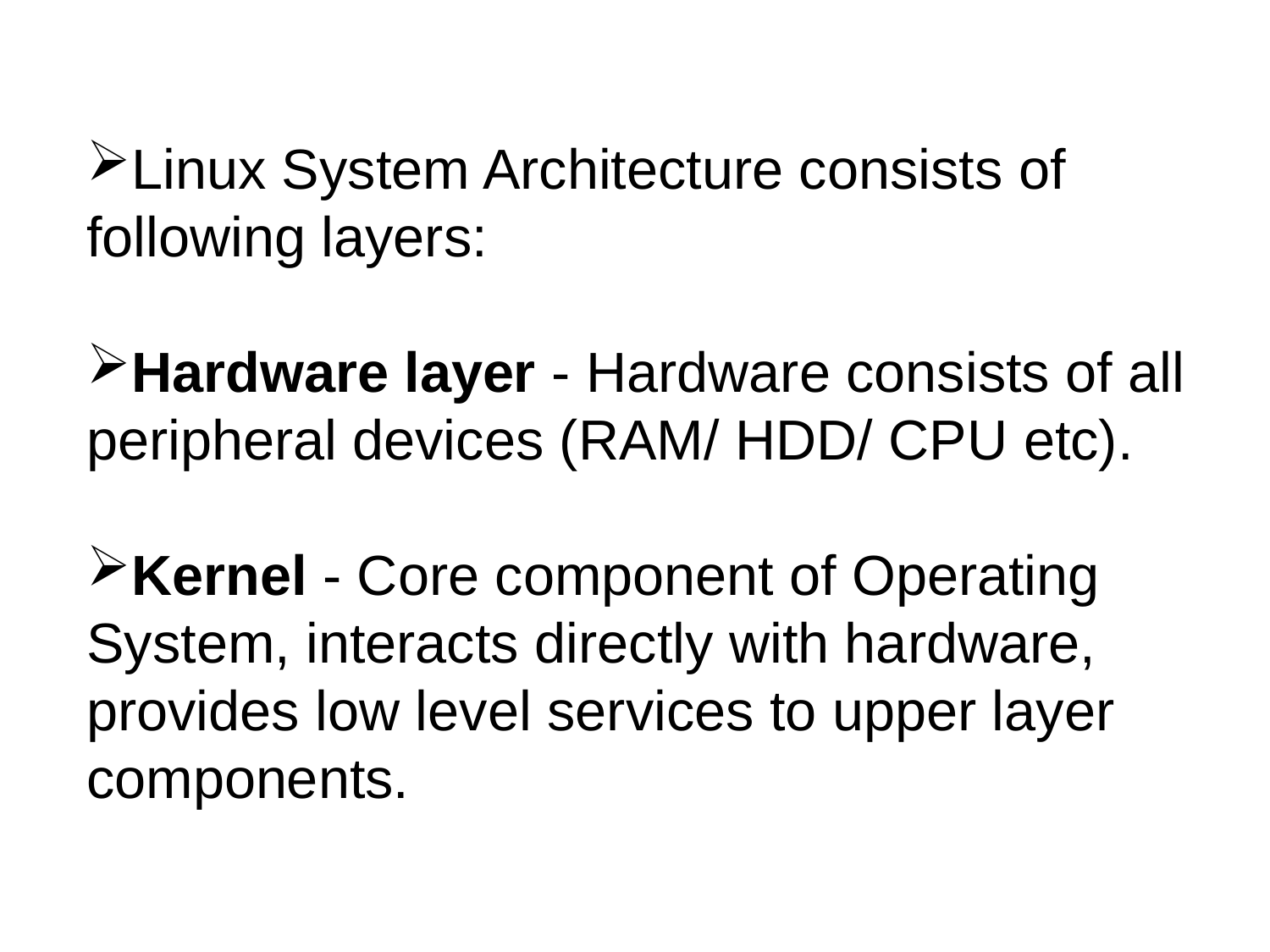

Linux System Architecture consists of following layers:

Hardware layer - Hardware consists of all peripheral devices (RAM/ HDD/ CPU etc).

Kernel - Core component of Operating System, interacts directly with hardware, provides low level services to upper layer components.